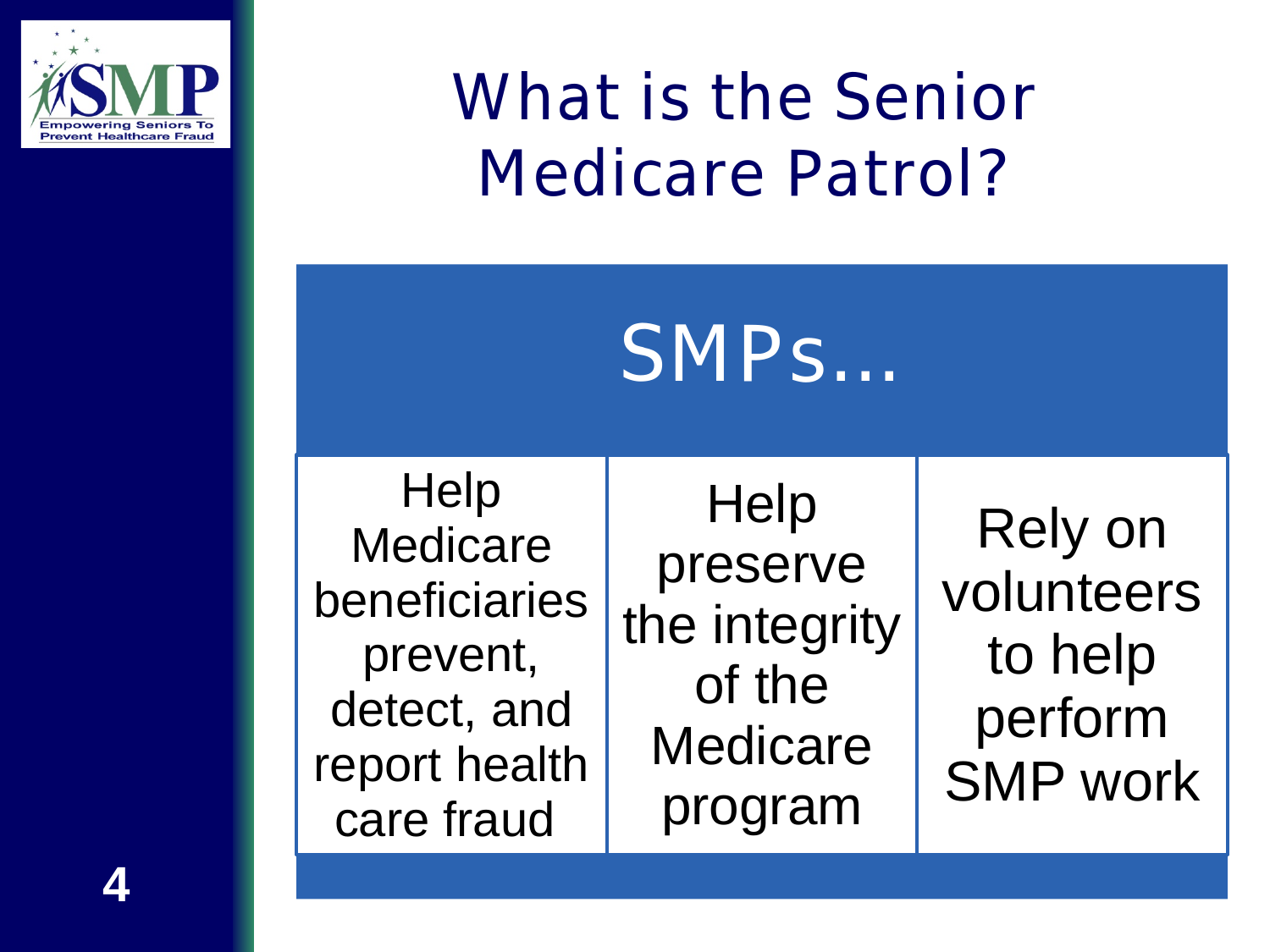

# What is the Senior Medicare Patrol?
SMPs...
4